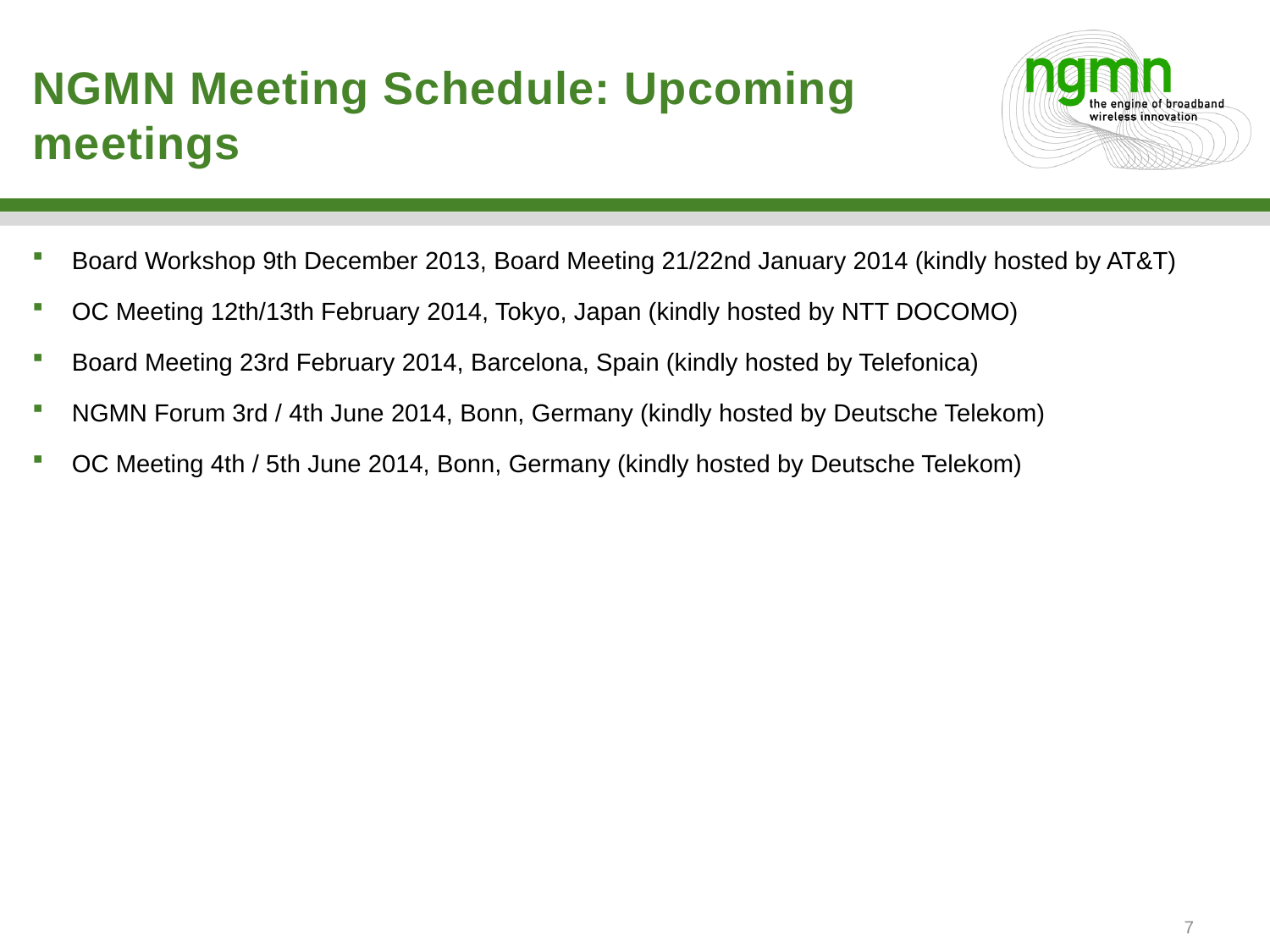

# NGMN Meeting Schedule: Upcoming meetings
Board Workshop 9th December 2013, Board Meeting 21/22nd January 2014 (kindly hosted by AT&T)
OC Meeting 12th/13th February 2014, Tokyo, Japan (kindly hosted by NTT DOCOMO)
Board Meeting 23rd February 2014, Barcelona, Spain (kindly hosted by Telefonica)
NGMN Forum 3rd / 4th June 2014, Bonn, Germany (kindly hosted by Deutsche Telekom)
OC Meeting 4th / 5th June 2014, Bonn, Germany (kindly hosted by Deutsche Telekom)
7